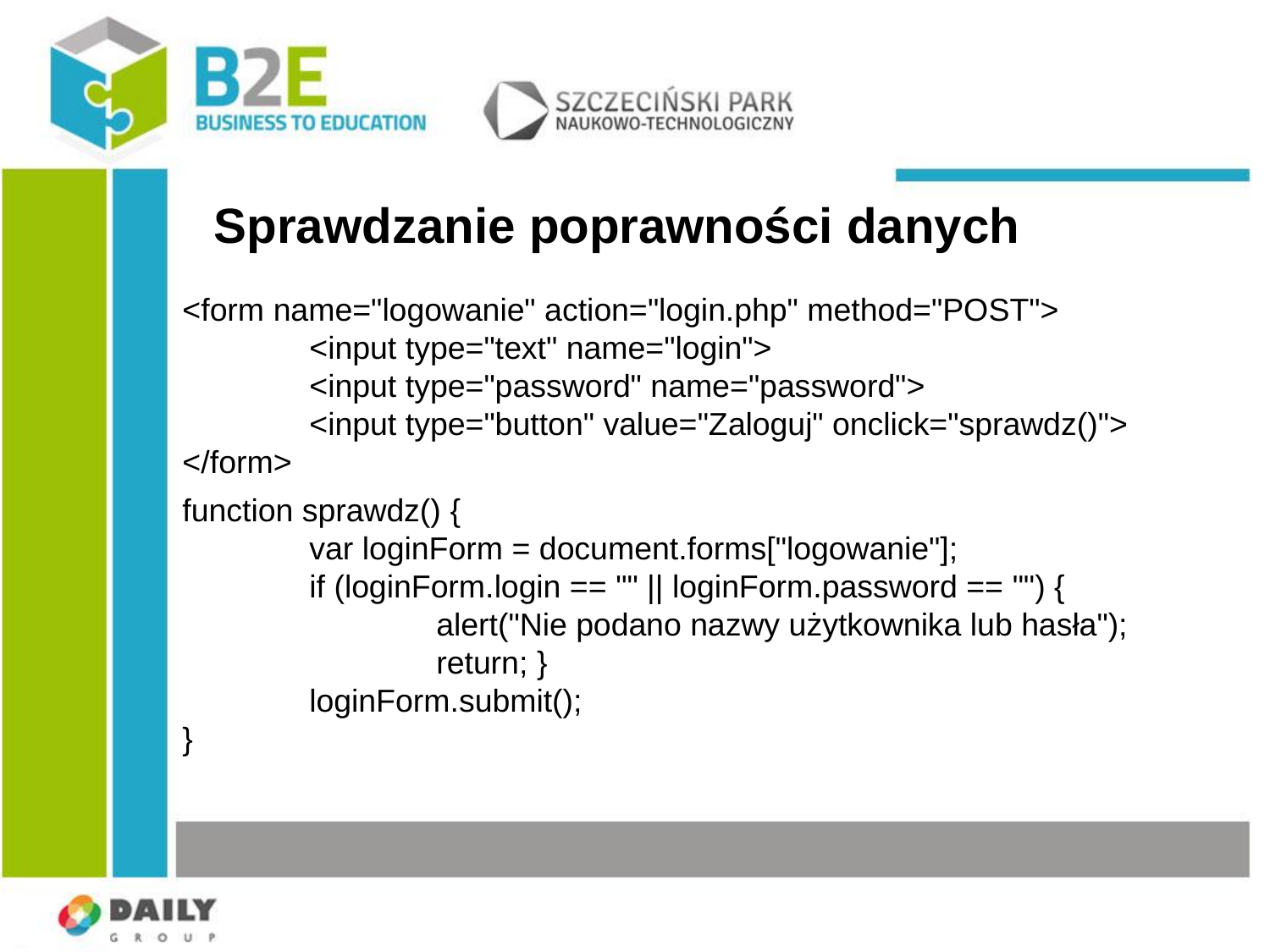

Sprawdzanie poprawności danych
<form name="logowanie" action="login.php" method="POST">
	<input type="text" name="login">
	<input type="password" name="password">
	<input type="button" value="Zaloguj" onclick="sprawdz()">
</form>
function sprawdz() {
	var loginForm = document.forms["logowanie"];
	if (loginForm.login == "" || loginForm.password == "") {
		alert("Nie podano nazwy użytkownika lub hasła");
		return; }
	loginForm.submit();
}